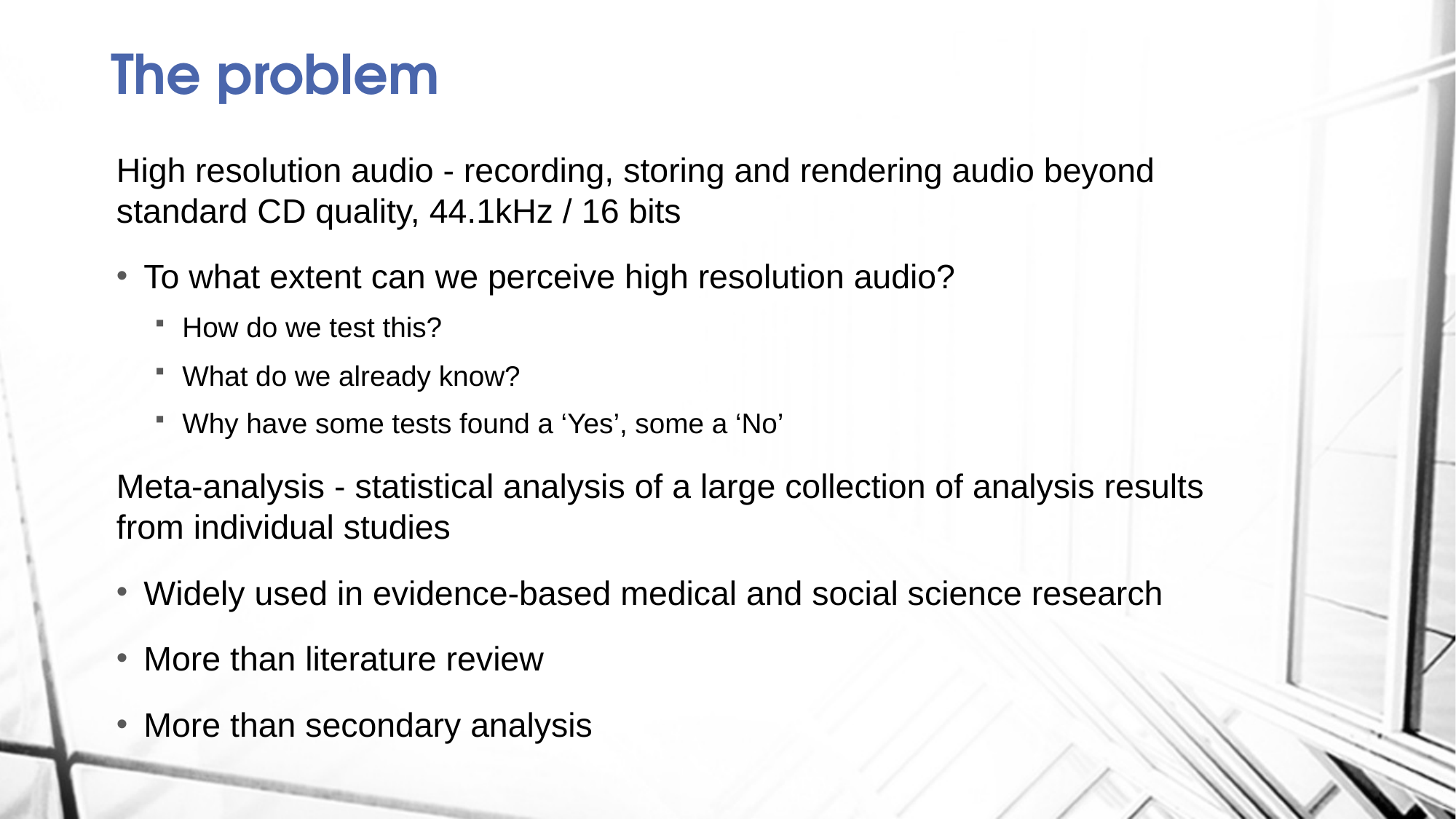

# The problem
High resolution audio - recording, storing and rendering audio beyond standard CD quality, 44.1kHz / 16 bits
To what extent can we perceive high resolution audio?
How do we test this?
What do we already know?
Why have some tests found a ‘Yes’, some a ‘No’
Meta-analysis - statistical analysis of a large collection of analysis results from individual studies
Widely used in evidence-based medical and social science research
More than literature review
More than secondary analysis